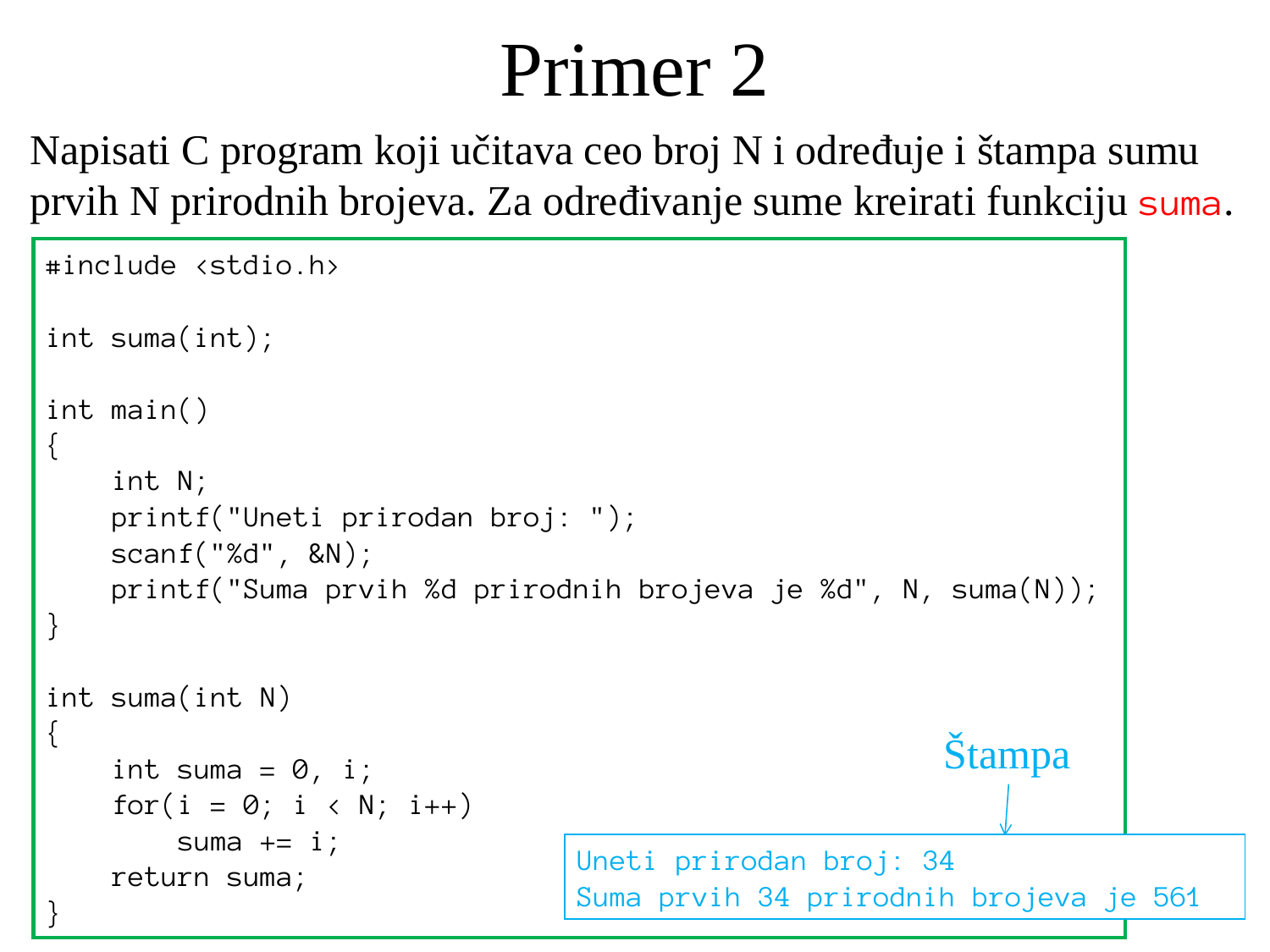

# Primer 2
Napisati C program koji učitava ceo broj N i određuje i štampa sumu prvih N prirodnih brojeva. Za određivanje sume kreirati funkciju suma.
#include <stdio.h>

int suma(int);

int main()
{
    int N;
    printf("Uneti prirodan broj: ");
    scanf("%d", &N);
    printf("Suma prvih %d prirodnih brojeva je %d", N, suma(N));
}

int suma(int N)
{
    int suma = 0, i;
    for(i = 0; i < N; i++)
        suma += i;
    return suma;
}
Štampa
Uneti prirodan broj: 34
Suma prvih 34 prirodnih brojeva je 561